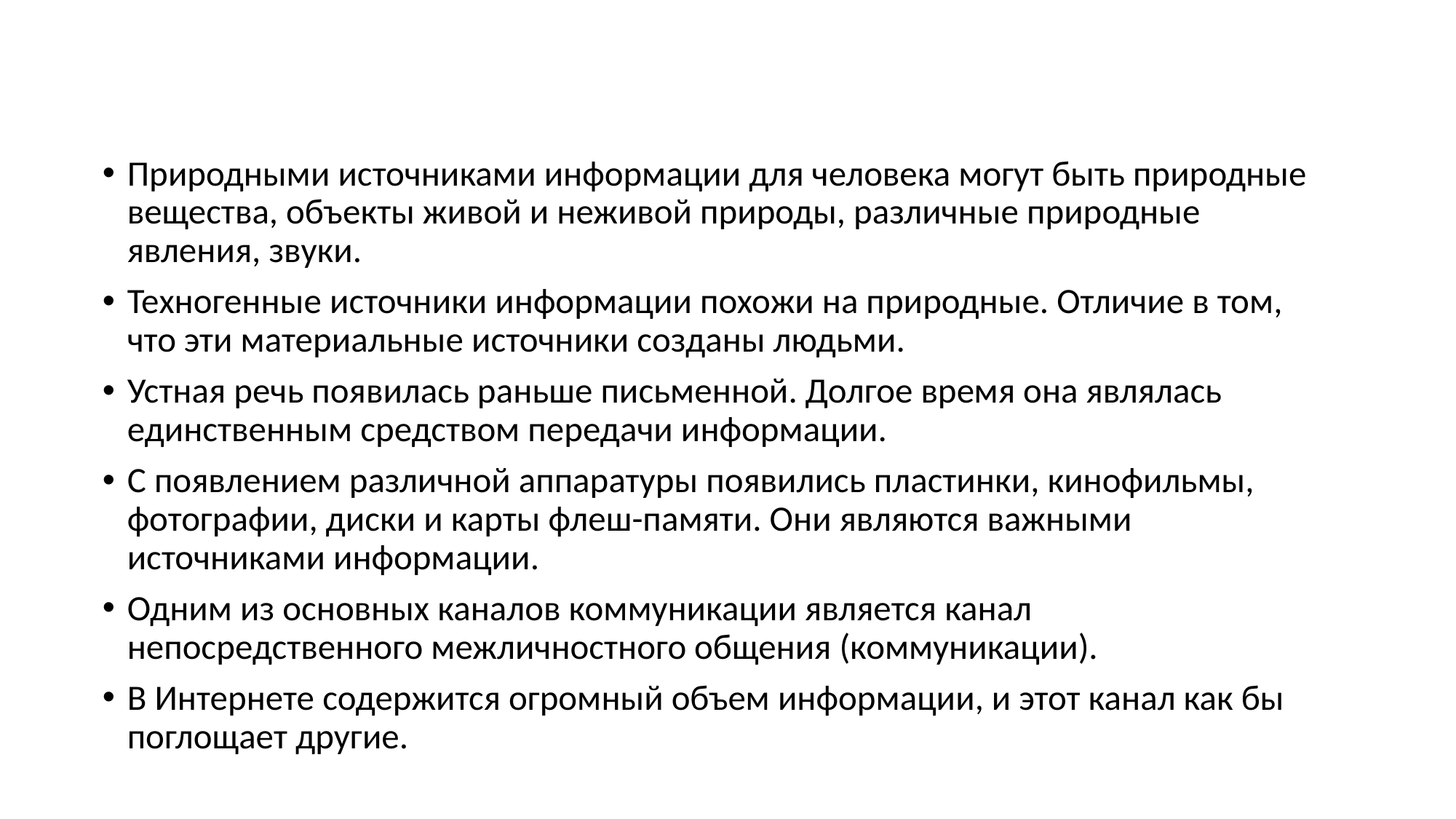

Природными источниками информации для человека могут быть природные вещества, объекты живой и неживой природы, различные природные явления, звуки.
Техногенные источники информации похожи на природные. Отличие в том, что эти материальные источники созданы людьми.
Устная речь появилась раньше письменной. Долгое время она являлась единственным средством передачи информации.
С появлением различной аппаратуры появились пластинки, кинофильмы, фотографии, диски и карты флеш-памяти. Они являются важными источниками информации.
Одним из основных каналов коммуникации является канал непосредственного межличностного общения (коммуникации).
В Интернете содержится огромный объем информации, и этот канал как бы поглощает другие.